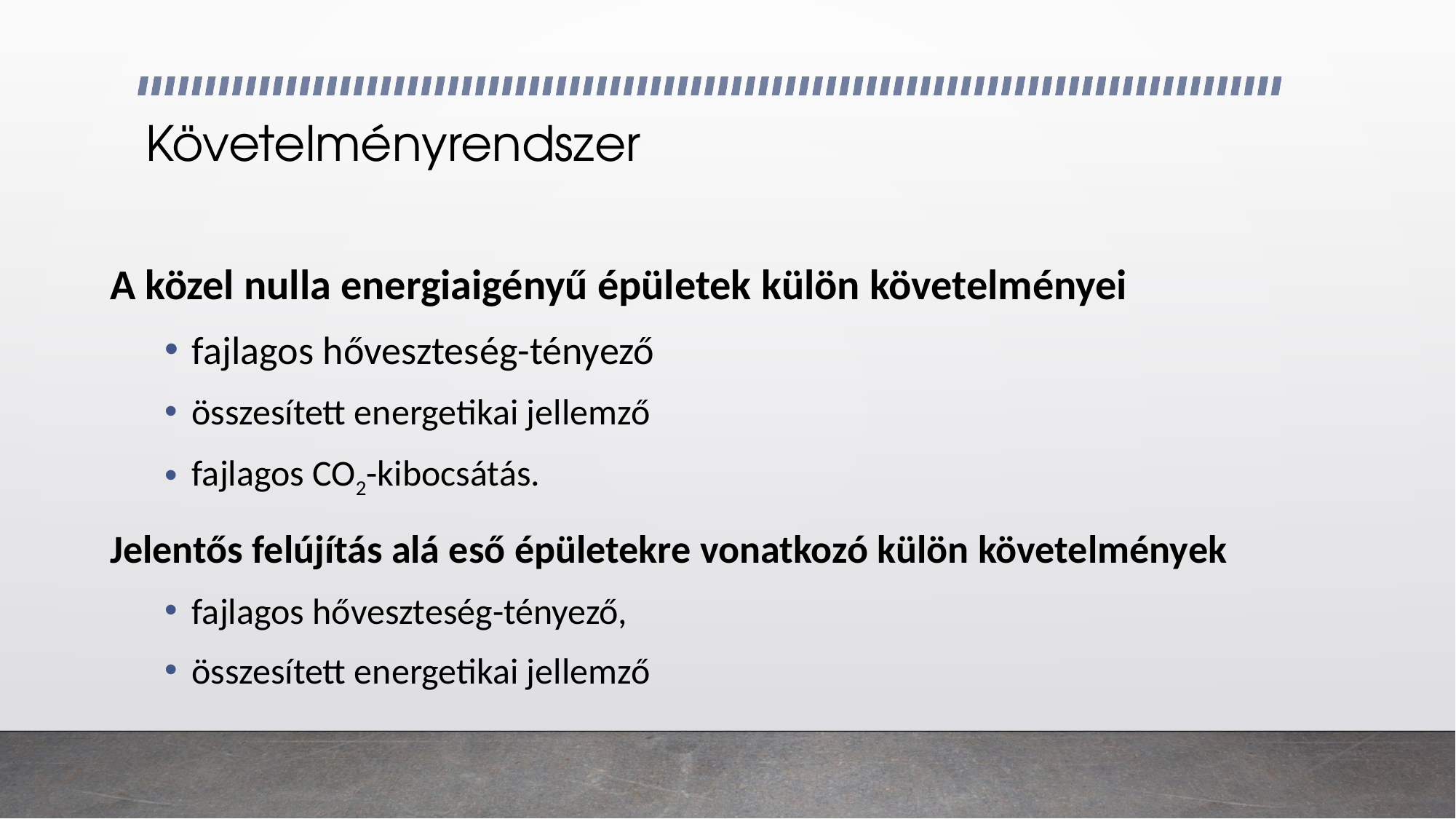

# Követelményrendszer
A közel nulla energiaigényű épületek külön követelményei
fajlagos hőveszteség-tényező
összesített energetikai jellemző
fajlagos CO2-kibocsátás.
Jelentős felújítás alá eső épületekre vonatkozó külön követelmények
fajlagos hőveszteség-tényező,
összesített energetikai jellemző